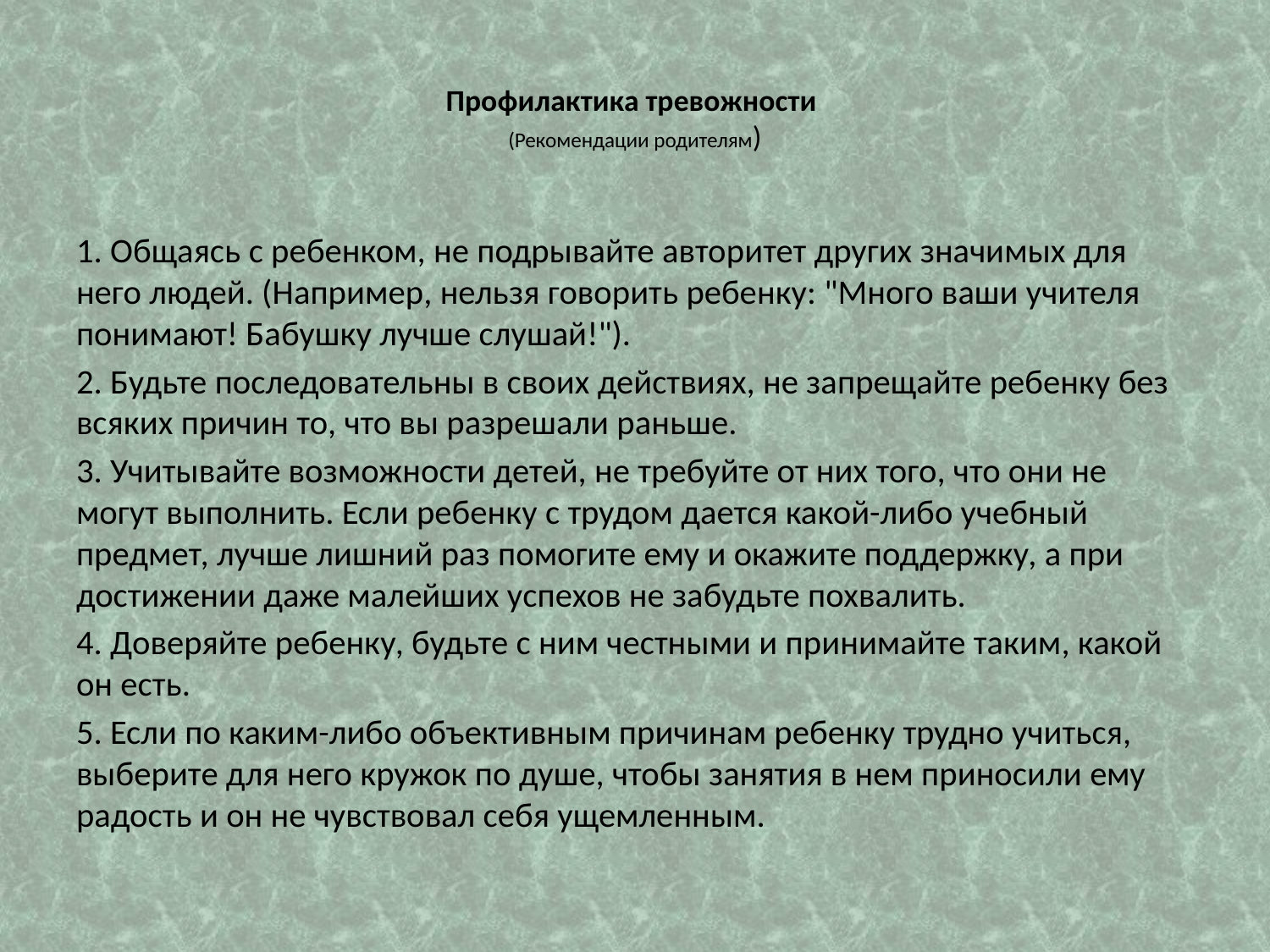

# Профилактика тревожности (Рекомендации родителям)
1. Общаясь с ребенком, не подрывайте авторитет других значимых для него людей. (Например, нельзя говорить ребенку: "Много ваши учителя понимают! Бабушку лучше слушай!").
2. Будьте последовательны в своих действиях, не запрещайте ребенку без всяких причин то, что вы разрешали раньше.
3. Учитывайте возможности детей, не требуйте от них того, что они не могут выполнить. Если ребенку с трудом дается какой-либо учебный предмет, лучше лишний раз помогите ему и окажите поддержку, а при достижении даже малейших успехов не забудьте похвалить.
4. Доверяйте ребенку, будьте с ним честными и принимайте таким, какой он есть.
5. Если по каким-либо объективным причинам ребенку трудно учиться, выберите для него кружок по душе, чтобы занятия в нем приносили ему радость и он не чувствовал себя ущемленным.